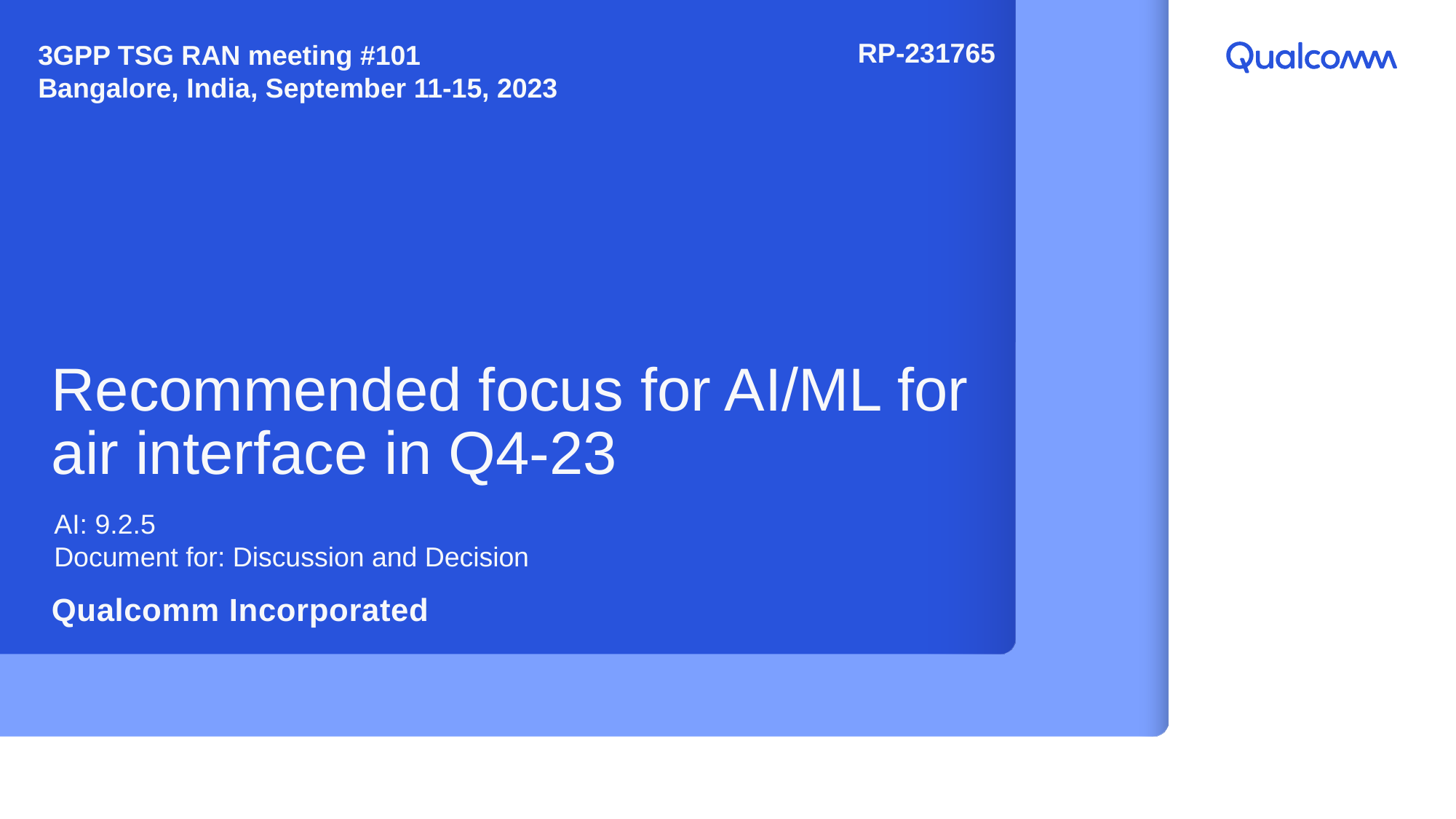

3GPP TSG RAN meeting #101
Bangalore, India, September 11-15, 2023
RP-231765
# Recommended focus for AI/ML for air interface in Q4-23

AI: 9.2.5
Document for: Discussion and Decision
Qualcomm Incorporated